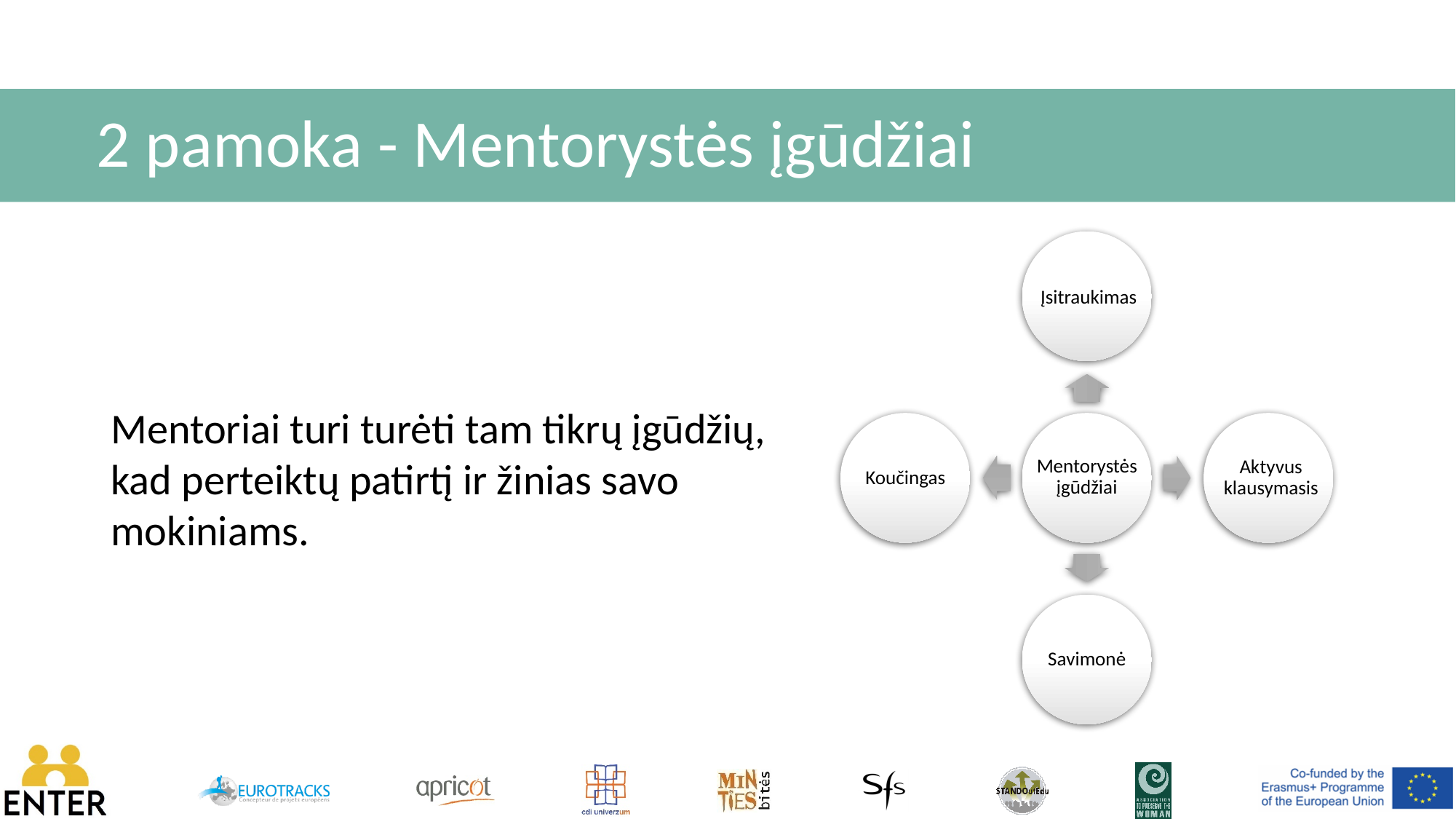

# 2 pamoka - Mentorystės įgūdžiai
Mentoriai turi turėti tam tikrų įgūdžių, kad perteiktų patirtį ir žinias savo mokiniams.

Įsitraukimas

Mentorystės įgūdžiai
Koučingas
Aktyvus klausymasis

Savimonė